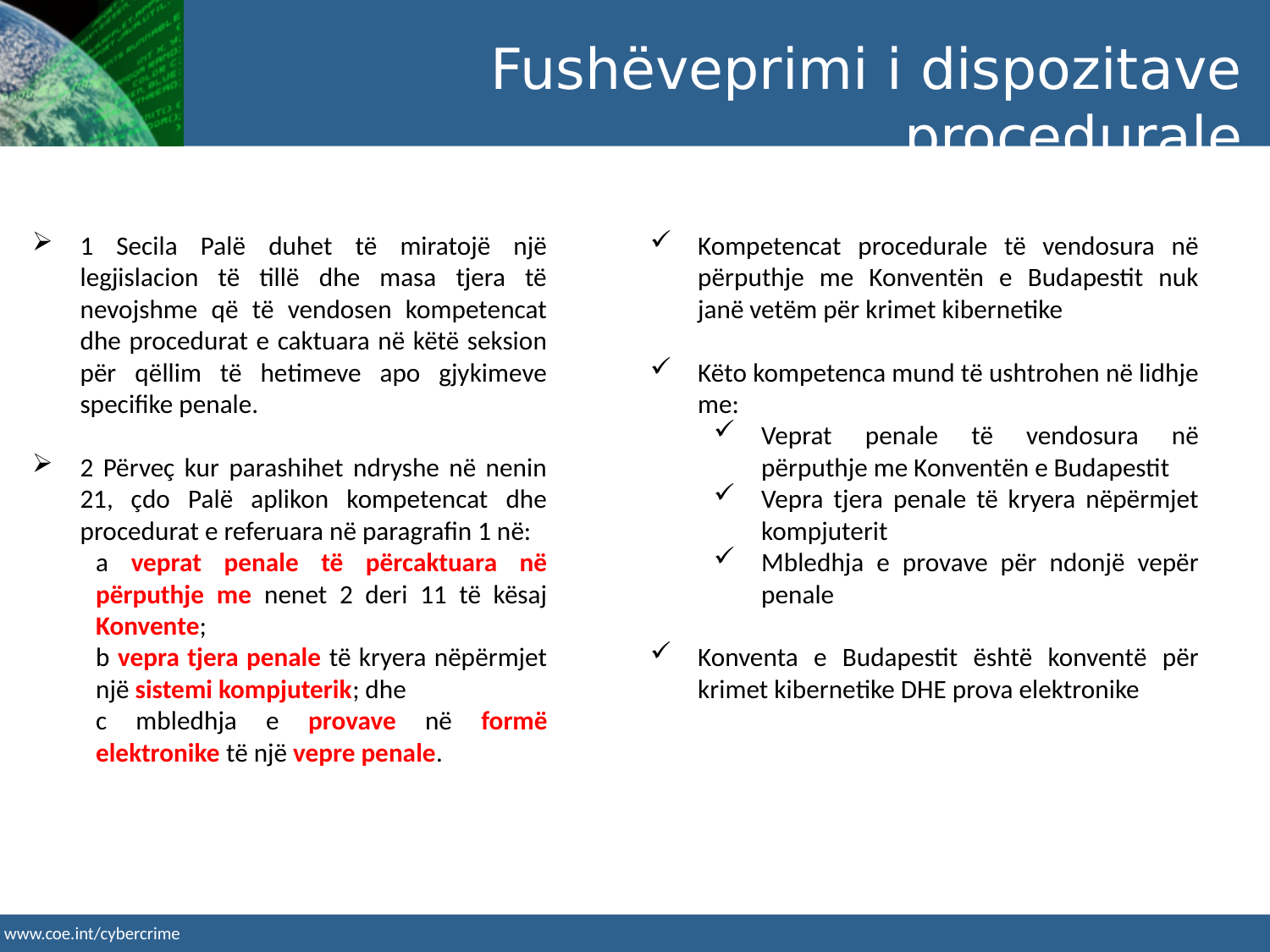

Fushëveprimi i dispozitave procedurale
1 Secila Palë duhet të miratojë një legjislacion të tillë dhe masa tjera të nevojshme që të vendosen kompetencat dhe procedurat e caktuara në këtë seksion për qëllim të hetimeve apo gjykimeve specifike penale.

2 Përveç kur parashihet ndryshe në nenin 21, çdo Palë aplikon kompetencat dhe procedurat e referuara në paragrafin 1 në:
a veprat penale të përcaktuara në përputhje me nenet 2 deri 11 të kësaj Konvente;
b vepra tjera penale të kryera nëpërmjet një sistemi kompjuterik; dhe
c mbledhja e provave në formë elektronike të një vepre penale.
Kompetencat procedurale të vendosura në përputhje me Konventën e Budapestit nuk janë vetëm për krimet kibernetike

Këto kompetenca mund të ushtrohen në lidhje me:
Veprat penale të vendosura në përputhje me Konventën e Budapestit
Vepra tjera penale të kryera nëpërmjet kompjuterit
Mbledhja e provave për ndonjë vepër penale

Konventa e Budapestit është konventë për krimet kibernetike DHE prova elektronike